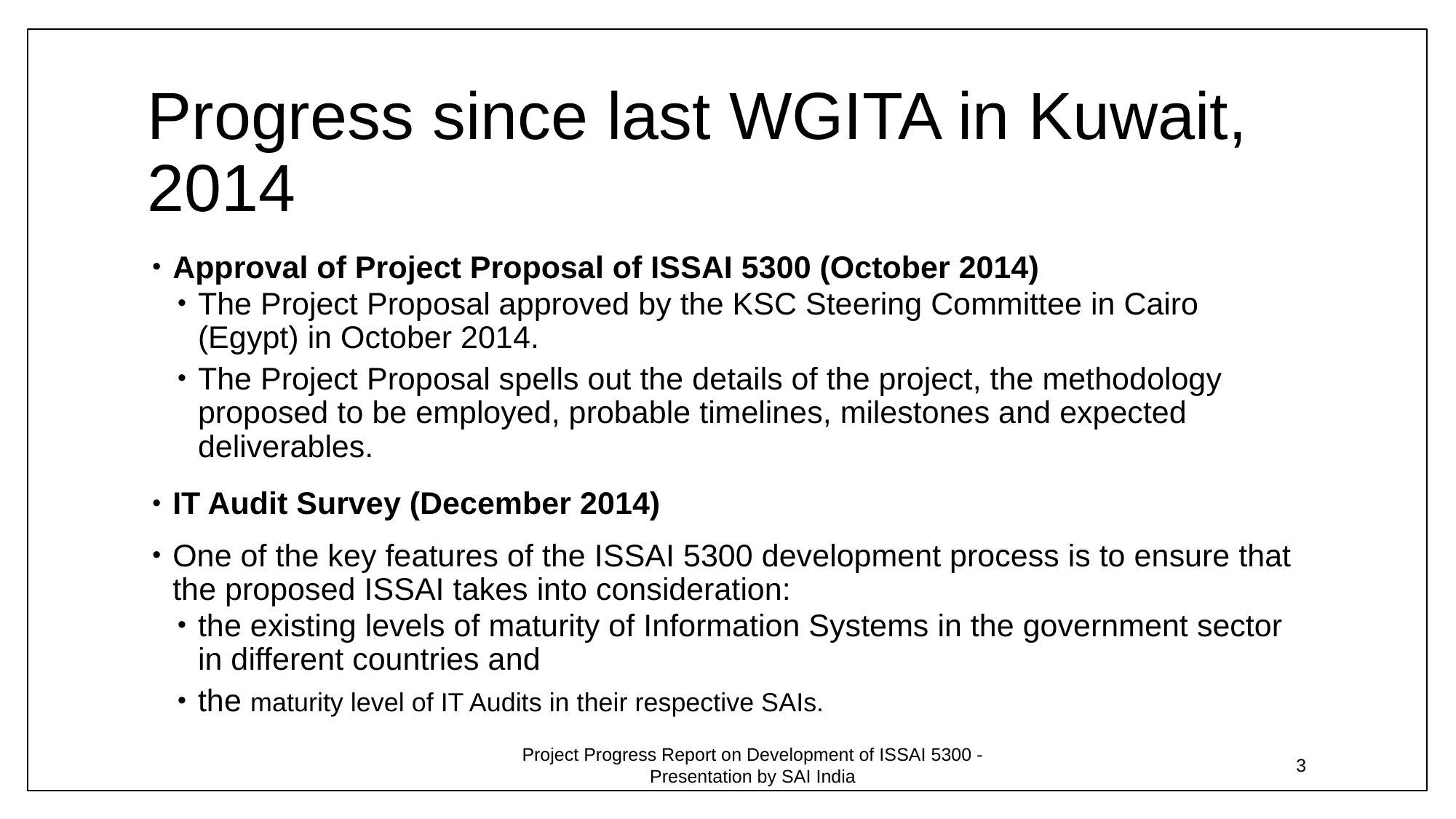

# Progress since last WGITA in Kuwait, 2014
Approval of Project Proposal of ISSAI 5300 (October 2014)
The Project Proposal approved by the KSC Steering Committee in Cairo (Egypt) in October 2014.
The Project Proposal spells out the details of the project, the methodology proposed to be employed, probable timelines, milestones and expected deliverables.
IT Audit Survey (December 2014)
One of the key features of the ISSAI 5300 development process is to ensure that the proposed ISSAI takes into consideration:
the existing levels of maturity of Information Systems in the government sector in different countries and
the maturity level of IT Audits in their respective SAIs.

Project Progress Report on Development of ISSAI 5300 - Presentation by SAI India
3